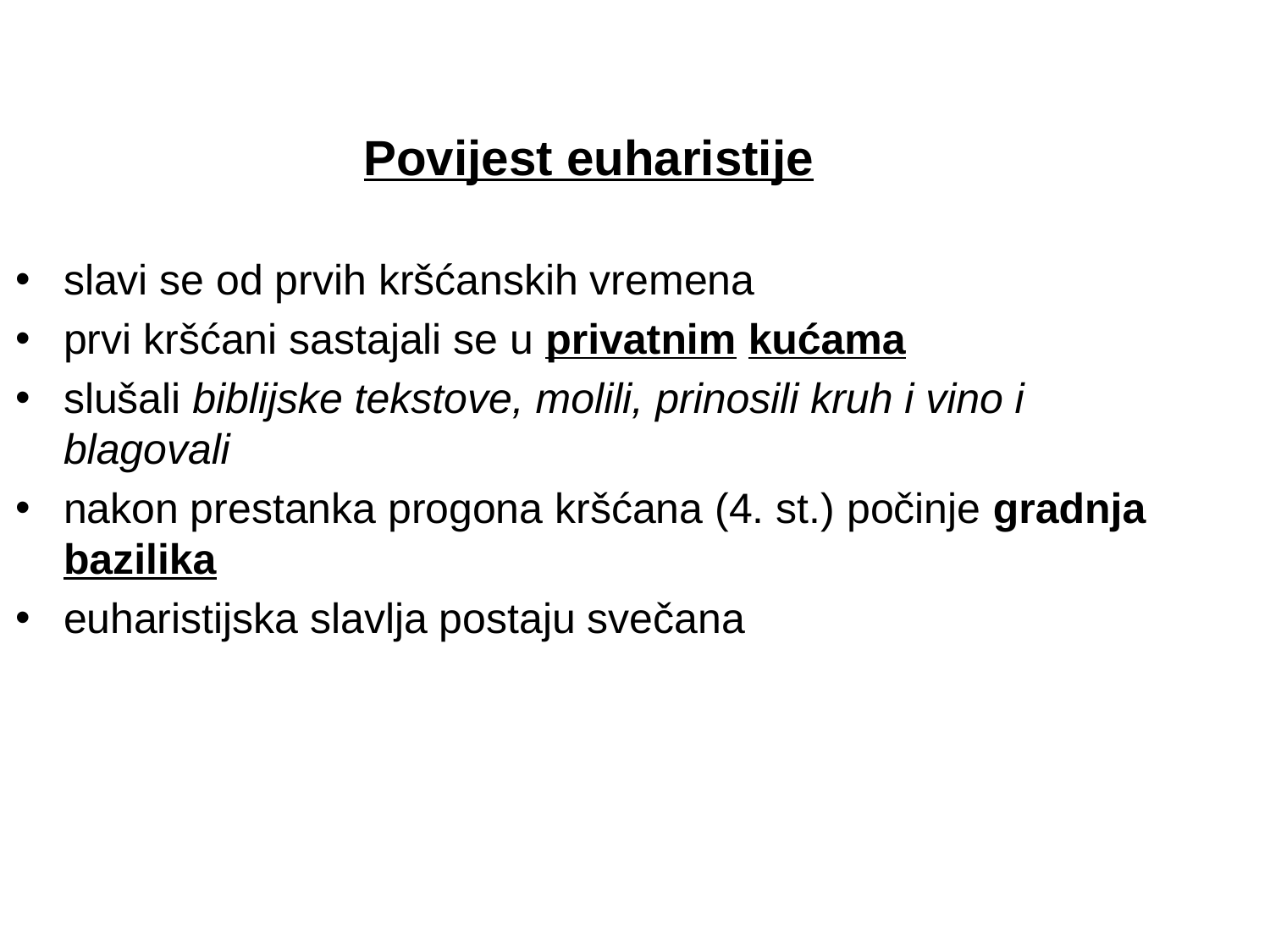

# Povijest euharistije

slavi se od prvih kršćanskih vremena
prvi kršćani sastajali se u privatnim kućama
slušali biblijske tekstove, molili, prinosili kruh i vino i blagovali
nakon prestanka progona kršćana (4. st.) počinje gradnja bazilika
euharistijska slavlja postaju svečana